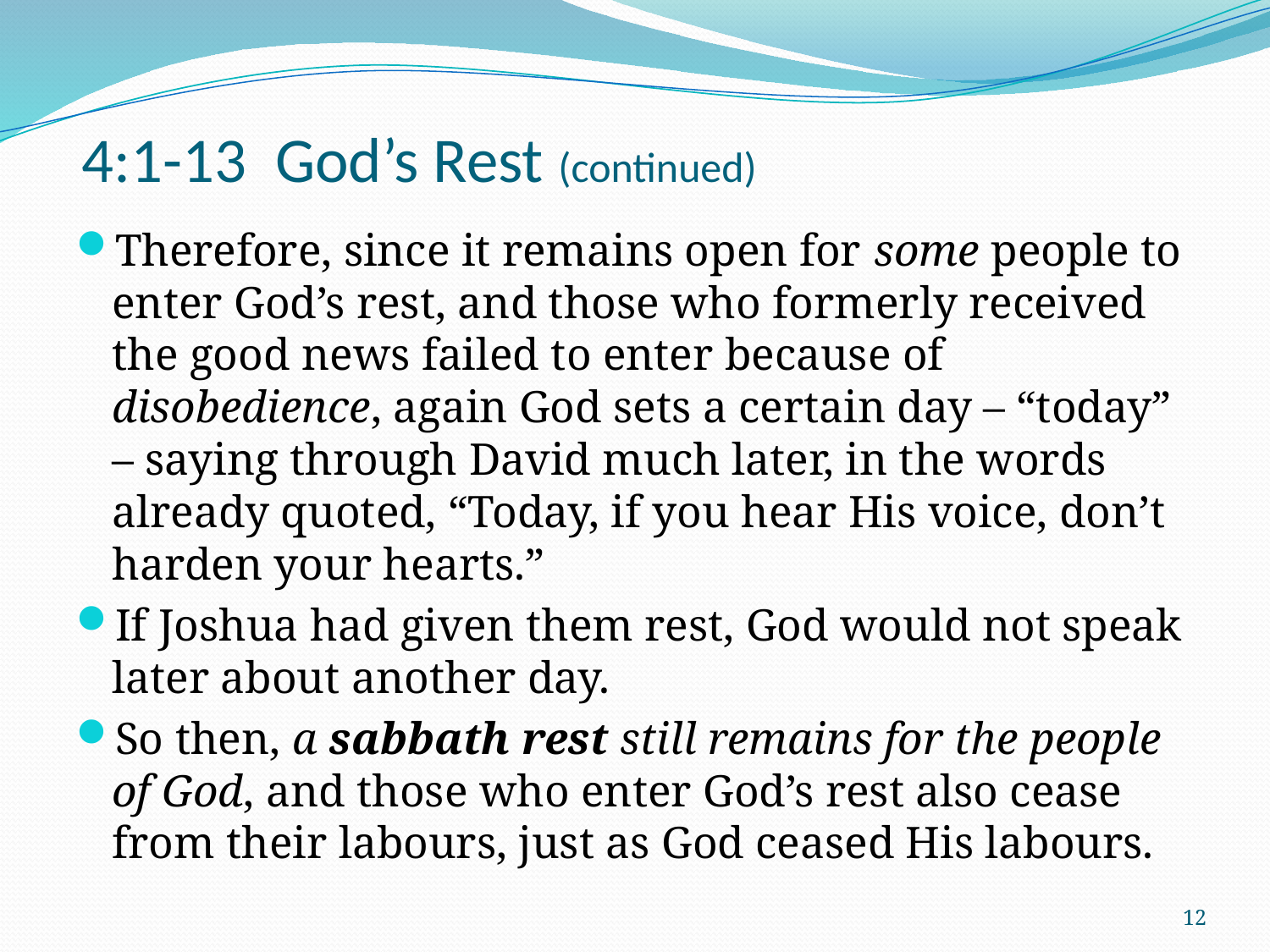

# 4:1-13  God’s Rest (continued)
Therefore, since it remains open for some people to enter God’s rest, and those who formerly received the good news failed to enter because of disobedience, again God sets a certain day – “today” – saying through David much later, in the words already quoted, “Today, if you hear His voice, don’t harden your hearts.”
If Joshua had given them rest, God would not speak later about another day.
So then, a sabbath rest still remains for the people of God, and those who enter God’s rest also cease from their labours, just as God ceased His labours.
12